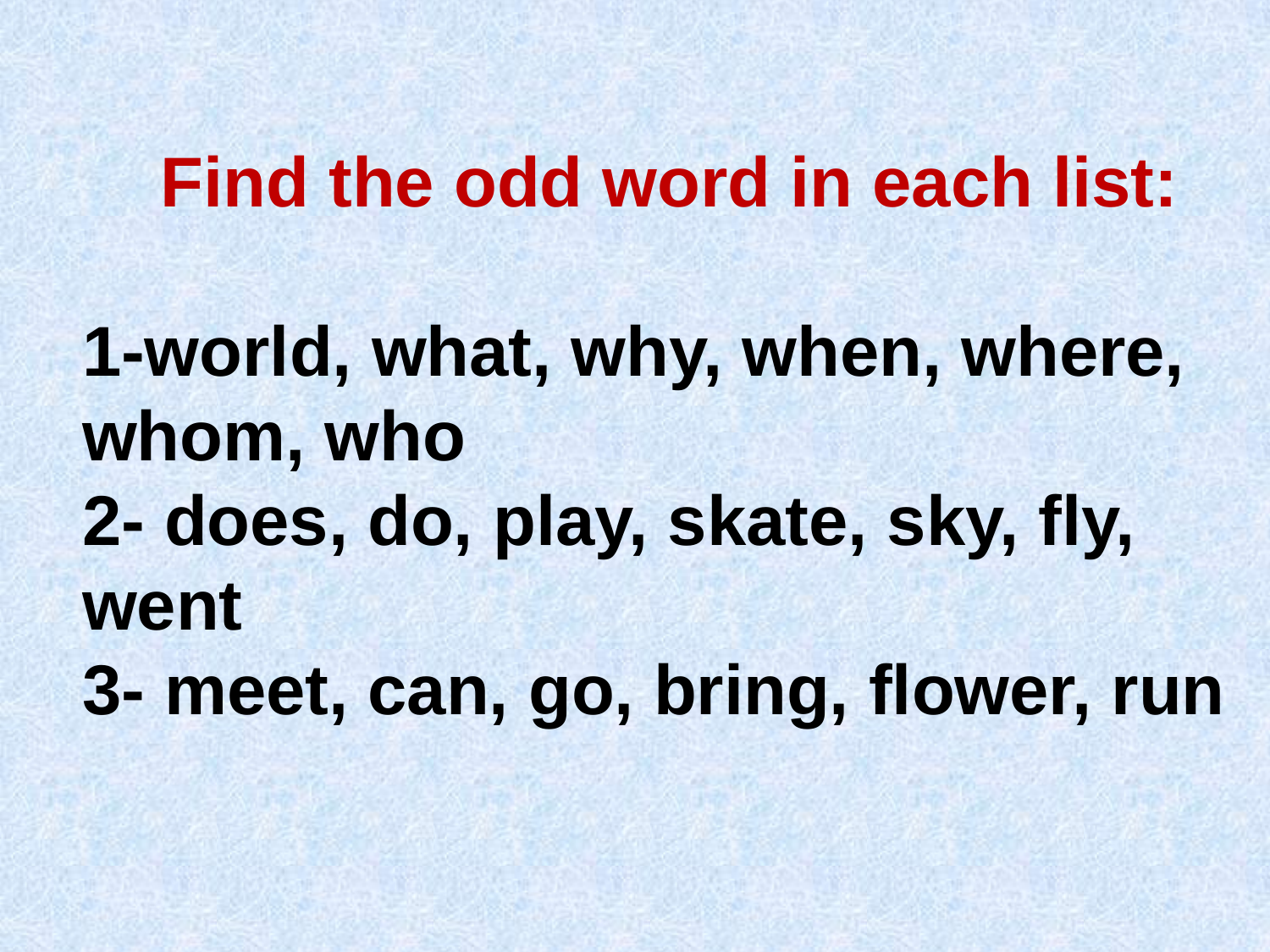

Find the odd word in each list:

1-world, what, why, when, where, whom, who
2- does, do, play, skate, sky, fly, went
3- meet, can, go, bring, flower, run
#